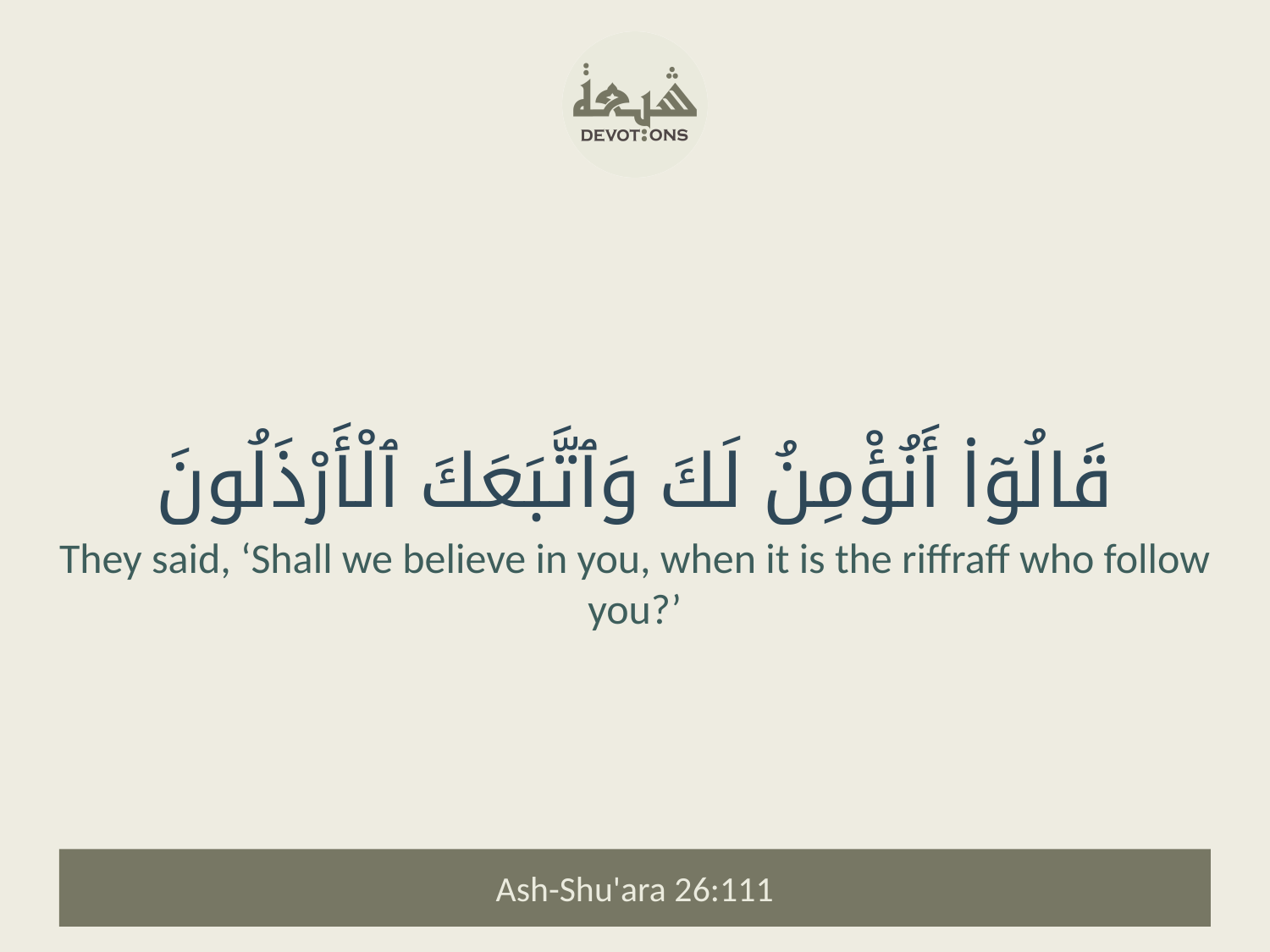

قَالُوٓا۟ أَنُؤْمِنُ لَكَ وَٱتَّبَعَكَ ٱلْأَرْذَلُونَ
They said, ‘Shall we believe in you, when it is the riffraff who follow you?’
Ash-Shu'ara 26:111